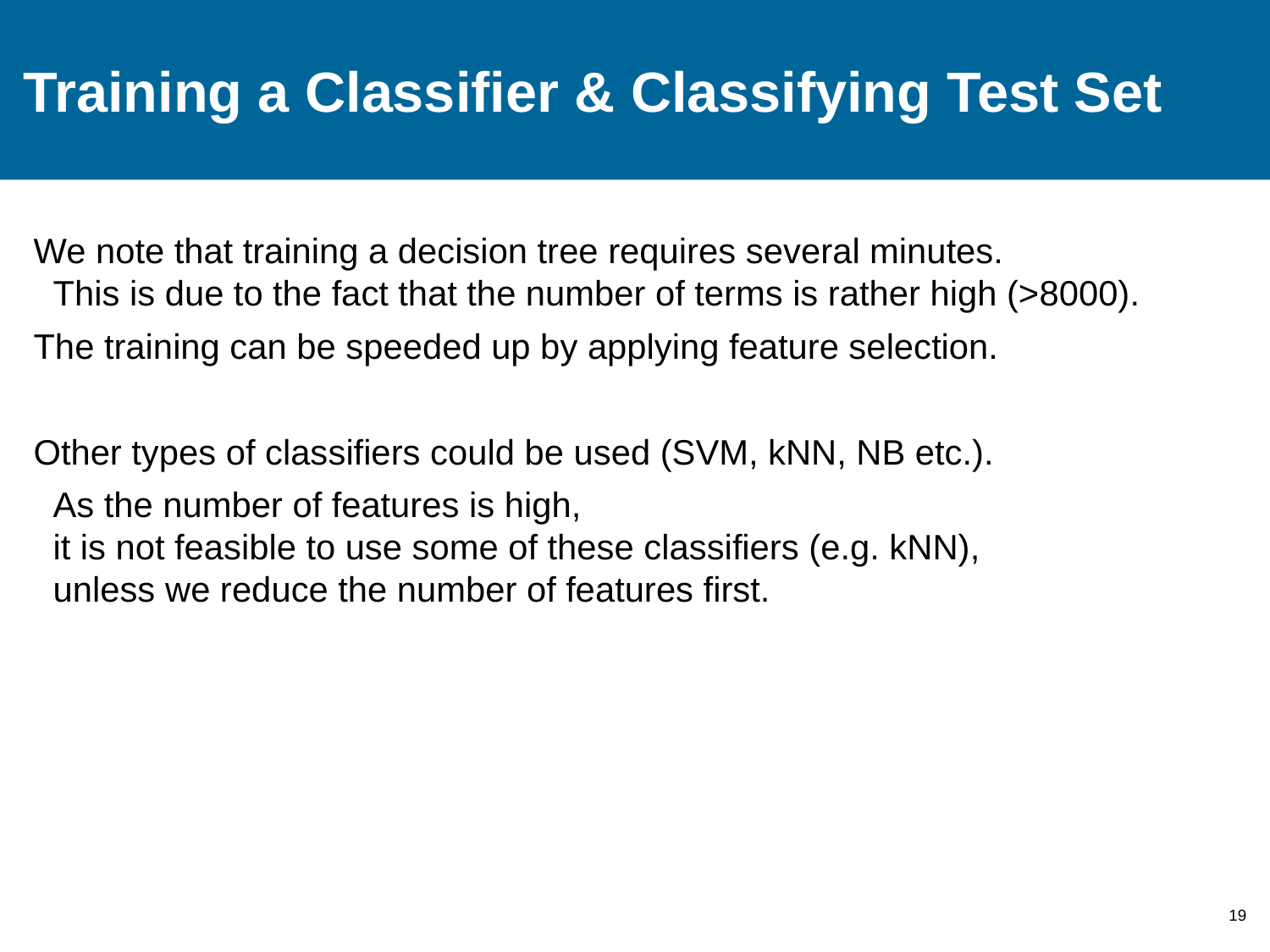

# Training a Classifier & Classifying Test Set
We note that training a decision tree requires several minutes.
  This is due to the fact that the number of terms is rather high (>8000).
The training can be speeded up by applying feature selection.

Other types of classifiers could be used (SVM, kNN, NB etc.).
  As the number of features is high,
  it is not feasible to use some of these classifiers (e.g. kNN),
  unless we reduce the number of features first.
19